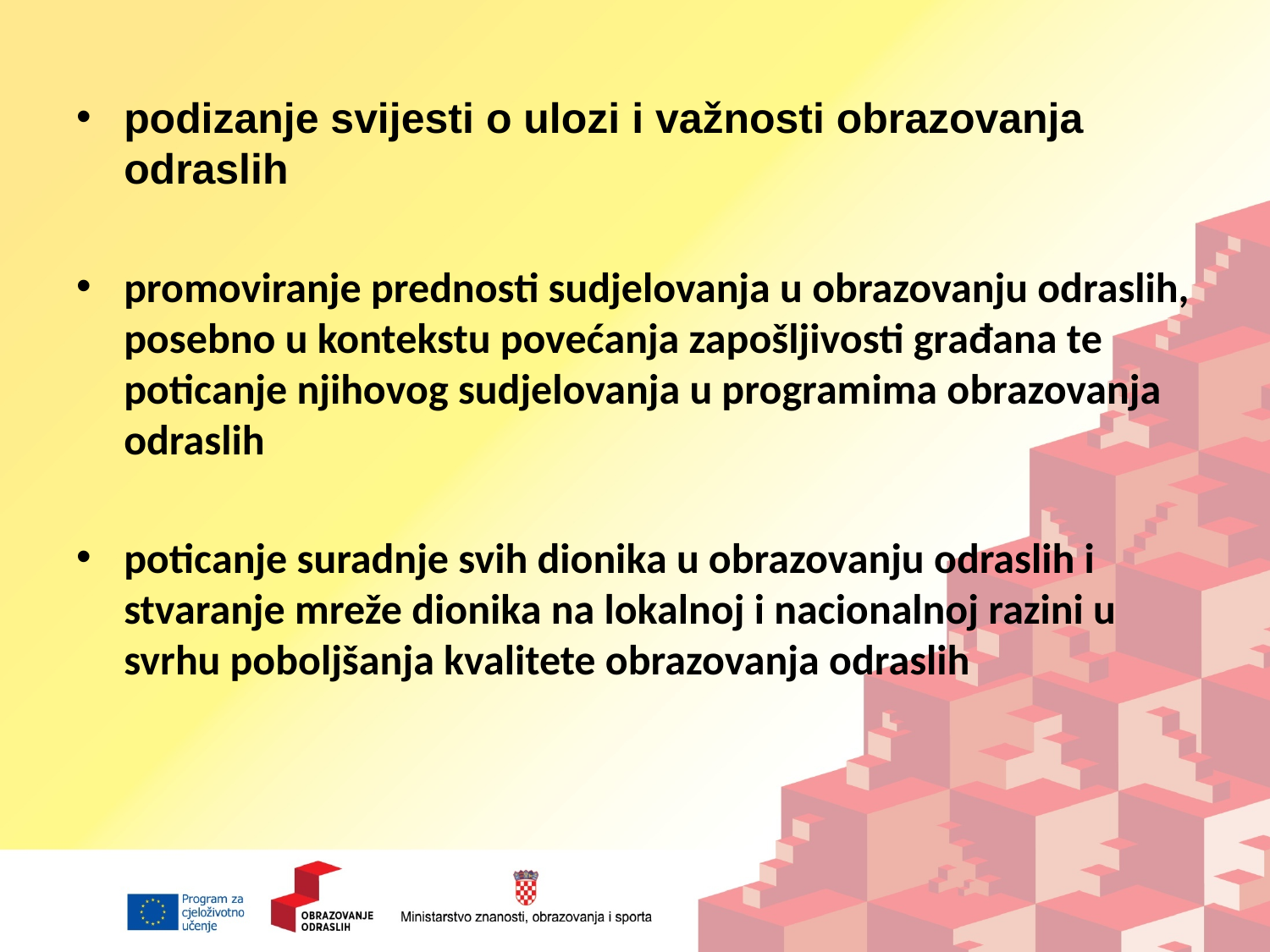

#
podizanje svijesti o ulozi i važnosti obrazovanja odraslih

promoviranje prednosti sudjelovanja u obrazovanju odraslih, posebno u kontekstu povećanja zapošljivosti građana te poticanje njihovog sudjelovanja u programima obrazovanja odraslih

poticanje suradnje svih dionika u obrazovanju odraslih i stvaranje mreže dionika na lokalnoj i nacionalnoj razini u svrhu poboljšanja kvalitete obrazovanja odraslih